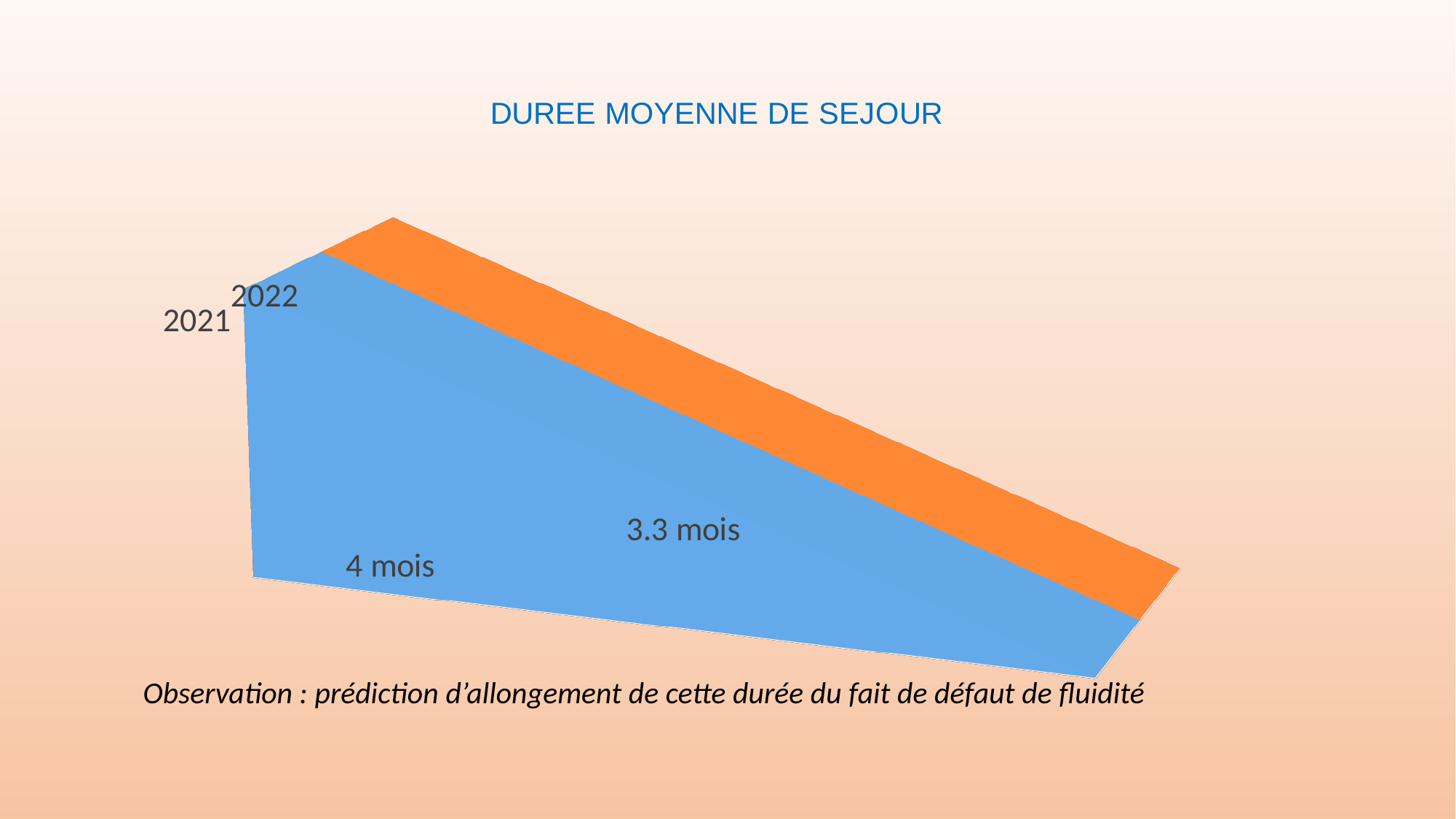

[unsupported chart]

Observation : prédiction d’allongement de cette durée du fait de défaut de fluidité